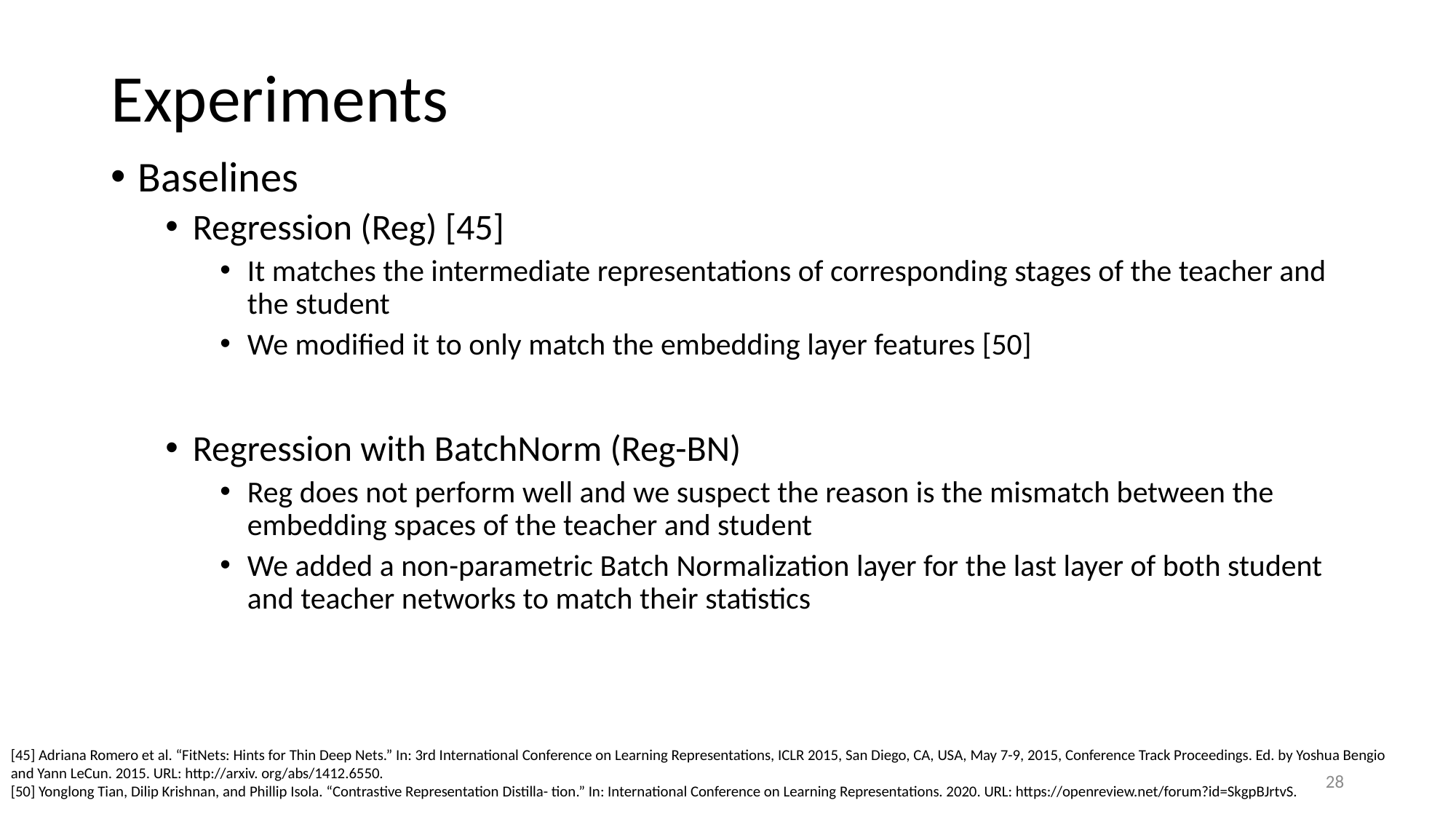

# Experiments
Baselines
Regression (Reg) [45]
It matches the intermediate representations of corresponding stages of the teacher and the student
We modified it to only match the embedding layer features [50]

Regression with BatchNorm (Reg-BN)
Reg does not perform well and we suspect the reason is the mismatch between the embedding spaces of the teacher and student
We added a non-parametric Batch Normalization layer for the last layer of both student and teacher networks to match their statistics

[45] Adriana Romero et al. “FitNets: Hints for Thin Deep Nets.” In: 3rd International Conference on Learning Representations, ICLR 2015, San Diego, CA, USA, May 7-9, 2015, Conference Track Proceedings. Ed. by Yoshua Bengio and Yann LeCun. 2015. URL: http://arxiv. org/abs/1412.6550.
[50] Yonglong Tian, Dilip Krishnan, and Phillip Isola. “Contrastive Representation Distilla- tion.” In: International Conference on Learning Representations. 2020. URL: https://openreview.net/forum?id=SkgpBJrtvS.
28